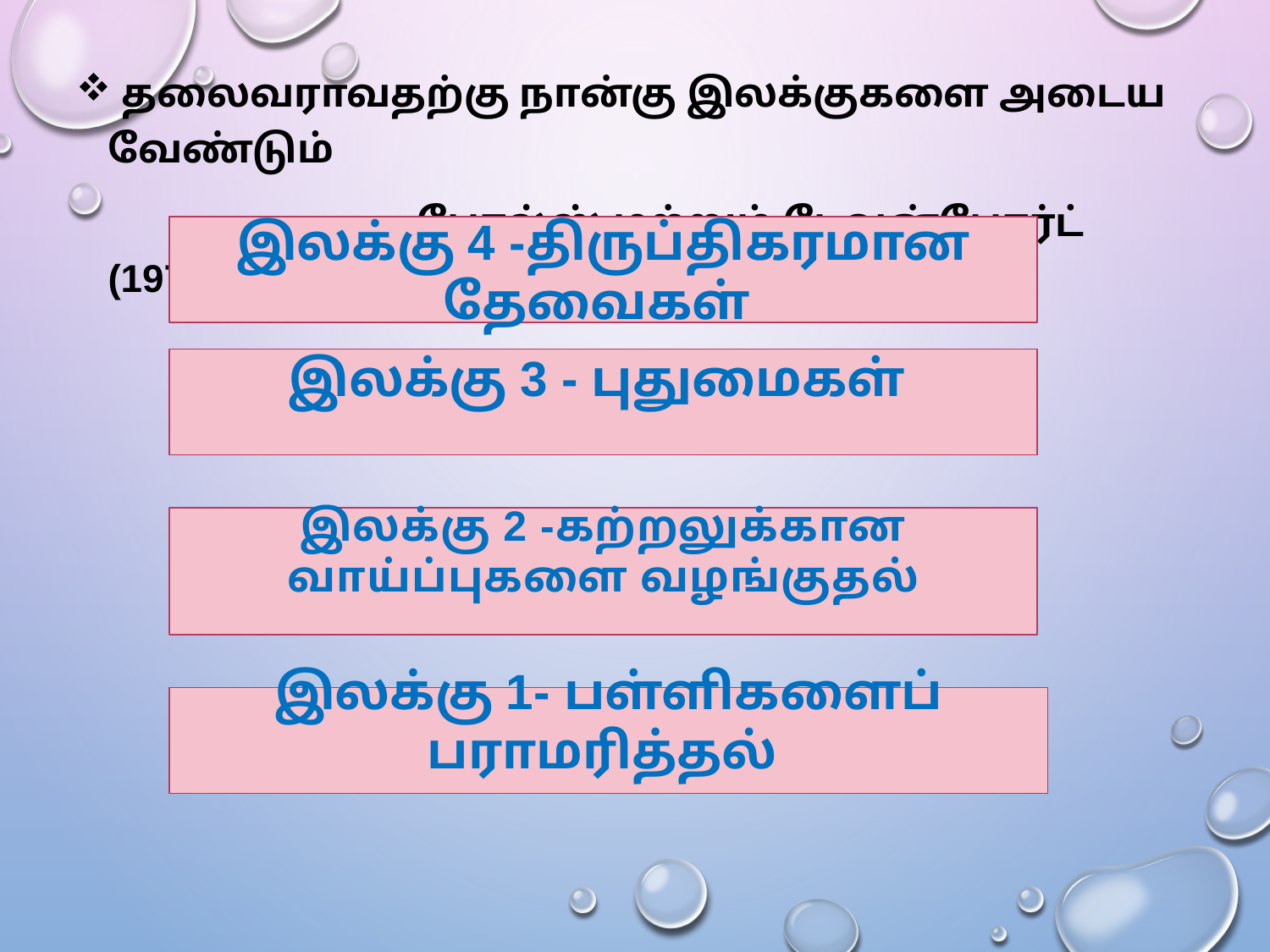

தலைவராவதற்கு நான்கு இலக்குகளை அடைய வேண்டும்
                            ---போல்ஸ் மற்றும் டேவன்போர்ட் (1975)

இலக்கு 4 -திருப்திகரமான தேவைகள்

இலக்கு 3 - புதுமைகள்

இலக்கு 2 -கற்றலுக்கான வாய்ப்புகளை வழங்குதல்

இலக்கு 1- பள்ளிகளைப் பராமரித்தல்